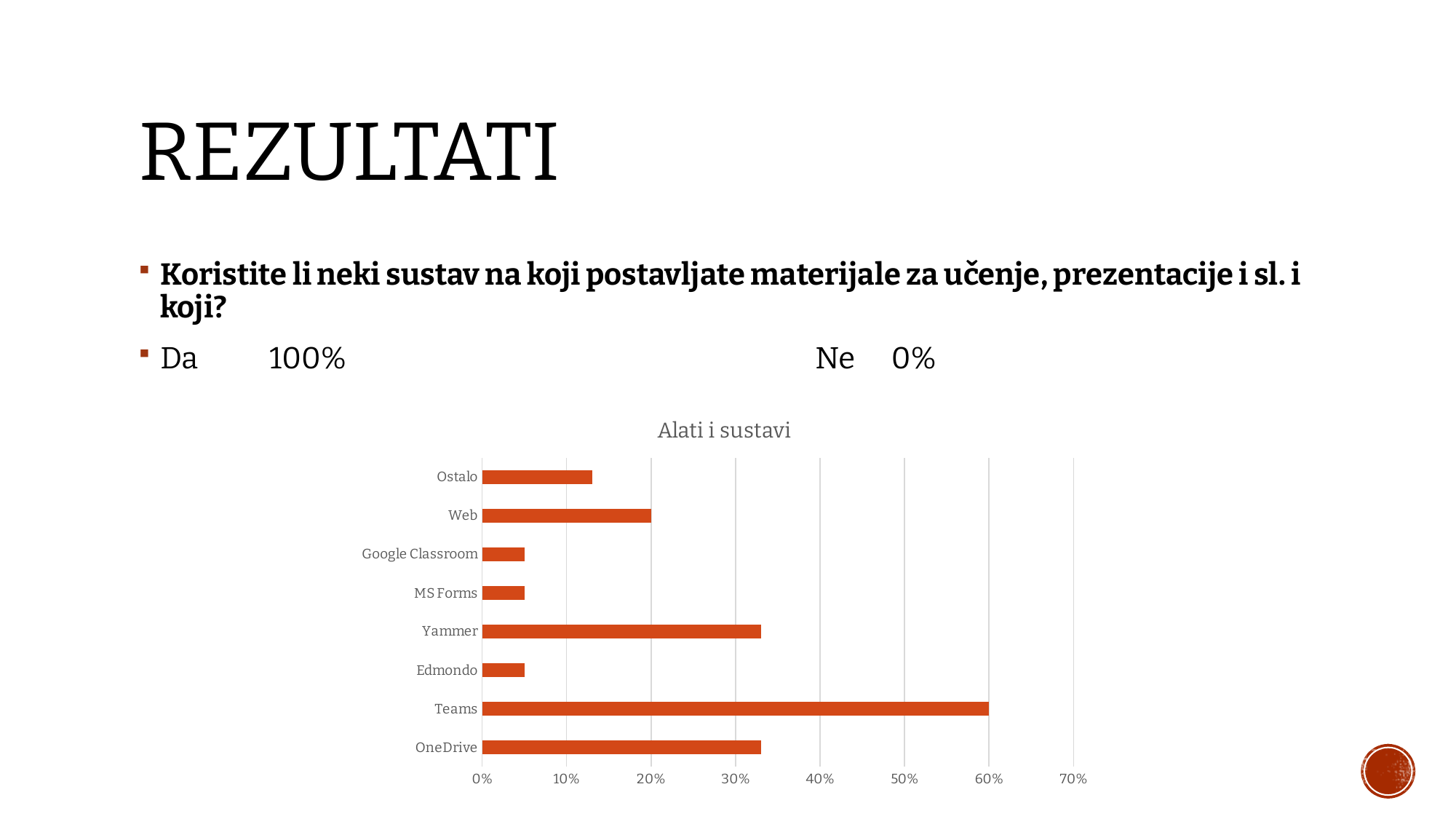

# Rezultati
Koristite li neki sustav na koji postavljate materijale za učenje, prezentacije i sl. i koji?
Da 	100%					Ne      0%

### Chart: Alati i sustavi

| Category |  |
|---|---|
| OneDrive | 0.33 |
| Teams | 0.6 |
| Edmondo | 0.05 |
| Yammer | 0.33 |
| MS Forms | 0.05 |
| Google Classroom | 0.05 |
| Web | 0.2 |
| Ostalo | 0.13 |